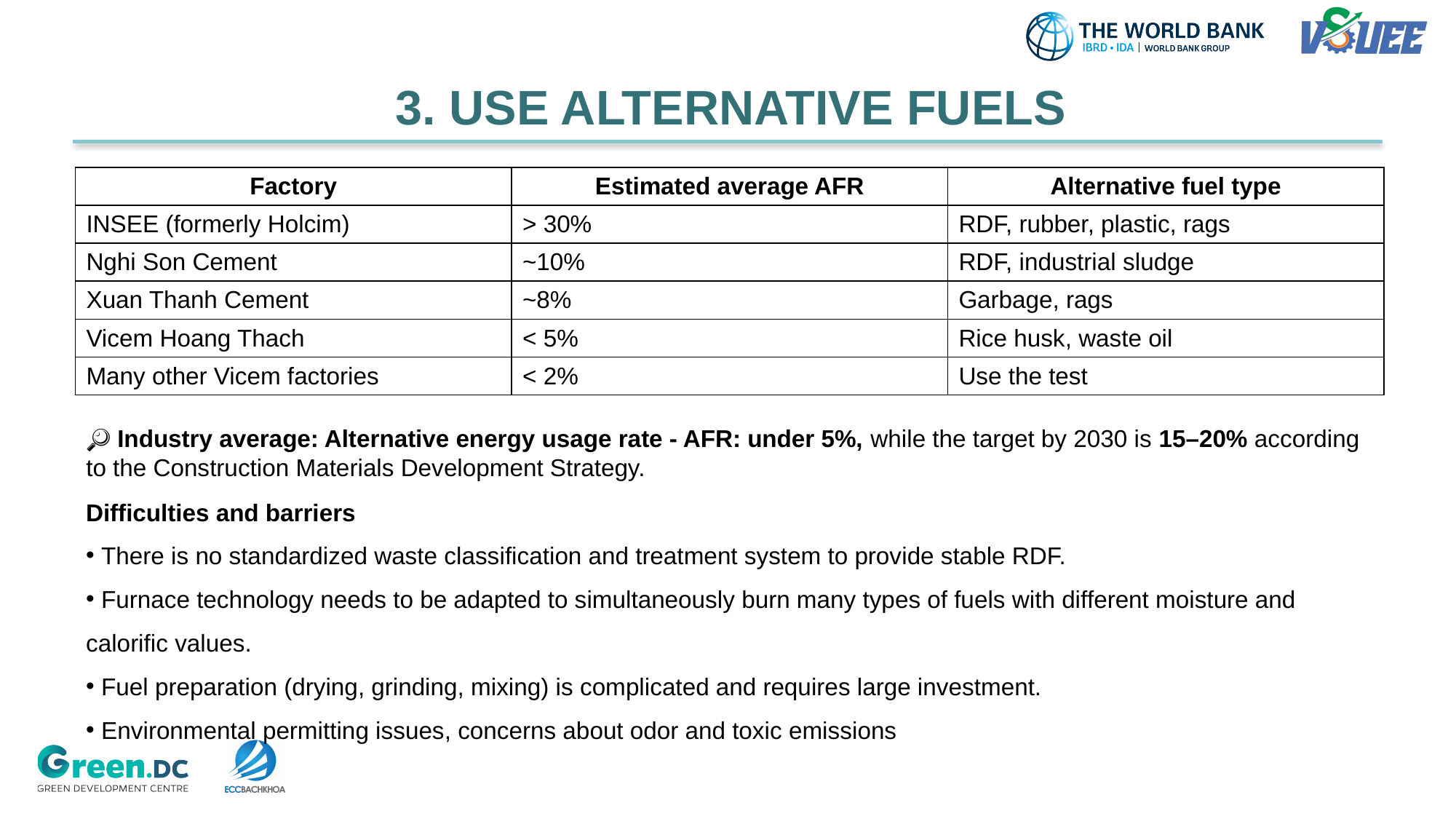

3. USE ALTERNATIVE FUELS
| Factory | Estimated average AFR | Alternative fuel type |
| --- | --- | --- |
| INSEE (formerly Holcim) | > 30% | RDF, rubber, plastic, rags |
| Nghi Son Cement | ~10% | RDF, industrial sludge |
| Xuan Thanh Cement | ~8% | Garbage, rags |
| Vicem Hoang Thach | < 5% | Rice husk, waste oil |
| Many other Vicem factories | < 2% | Use the test |
🔎 Industry average: Alternative energy usage rate - AFR: under 5%, while the target by 2030 is 15–20% according to the Construction Materials Development Strategy.
Difficulties and barriers
 There is no standardized waste classification and treatment system to provide stable RDF.
 Furnace technology needs to be adapted to simultaneously burn many types of fuels with different moisture and calorific values.
 Fuel preparation (drying, grinding, mixing) is complicated and requires large investment.
 Environmental permitting issues, concerns about odor and toxic emissions